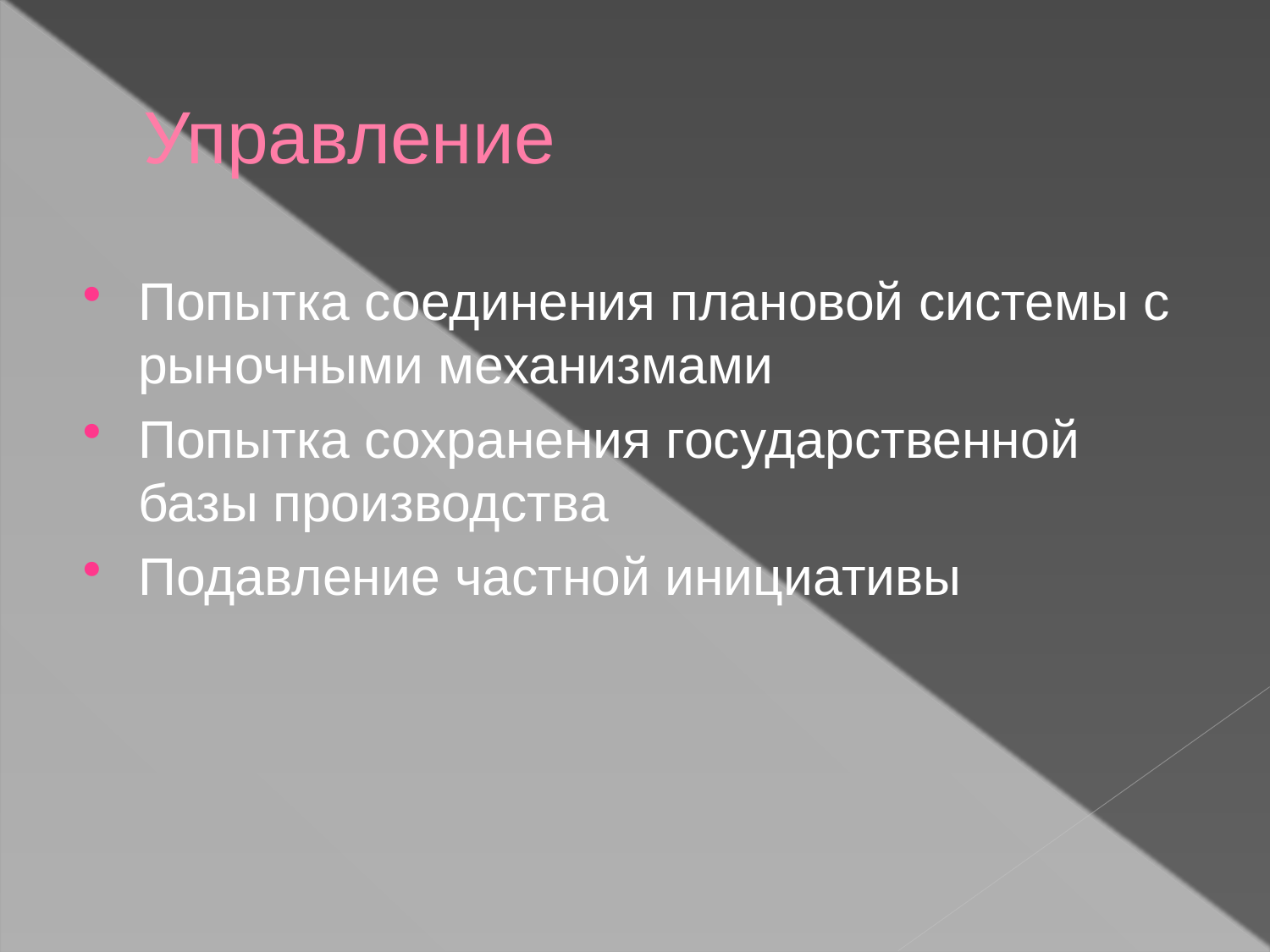

# Управление
Попытка соединения плановой системы с рыночными механизмами
Попытка сохранения государственной базы производства
Подавление частной инициативы